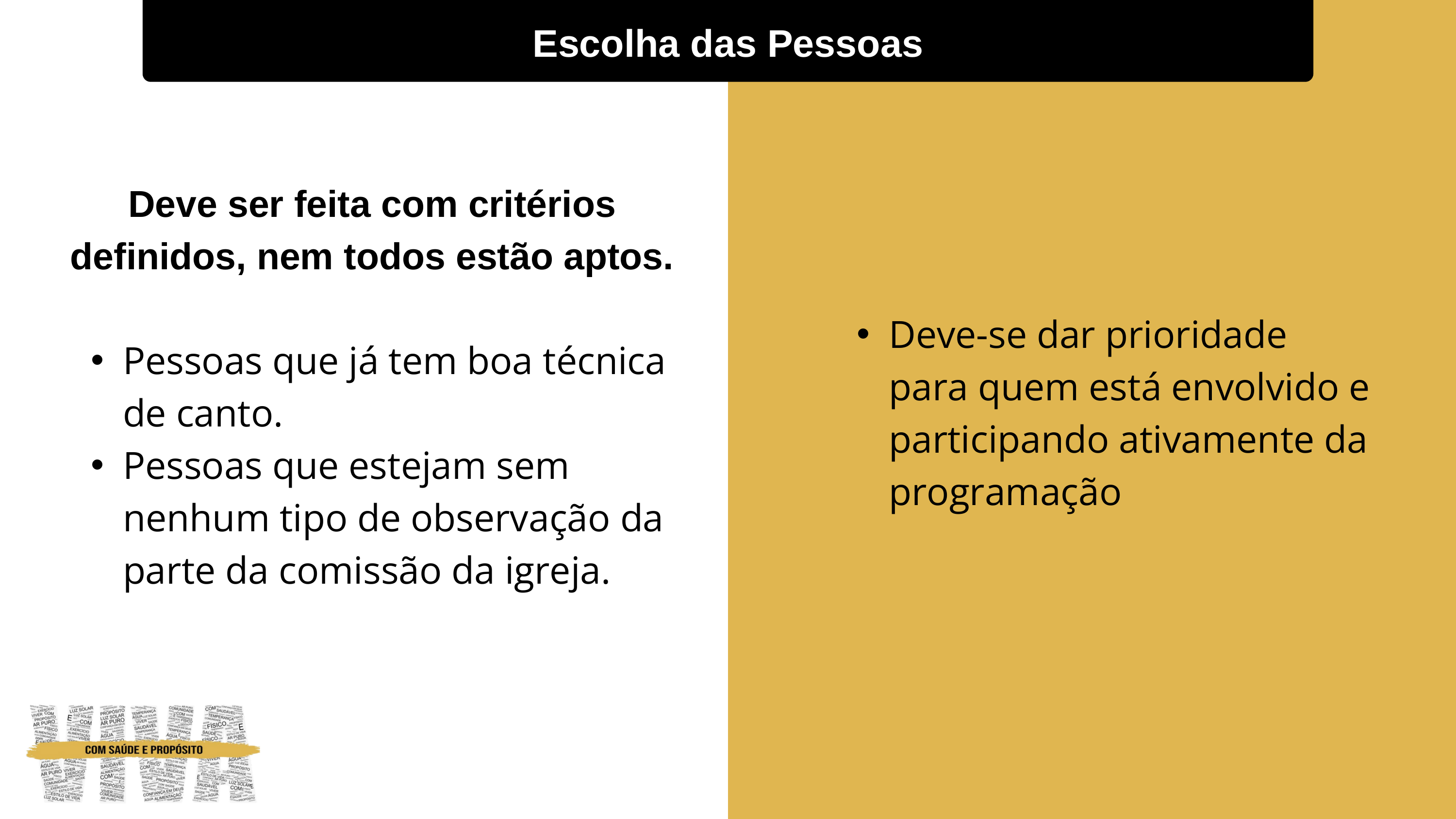

Escolha das Pessoas
Deve ser feita com critérios definidos, nem todos estão aptos.

Pessoas que já tem boa técnica de canto.
Pessoas que estejam sem nenhum tipo de observação da parte da comissão da igreja.
Deve-se dar prioridade para quem está envolvido e participando ativamente da programação